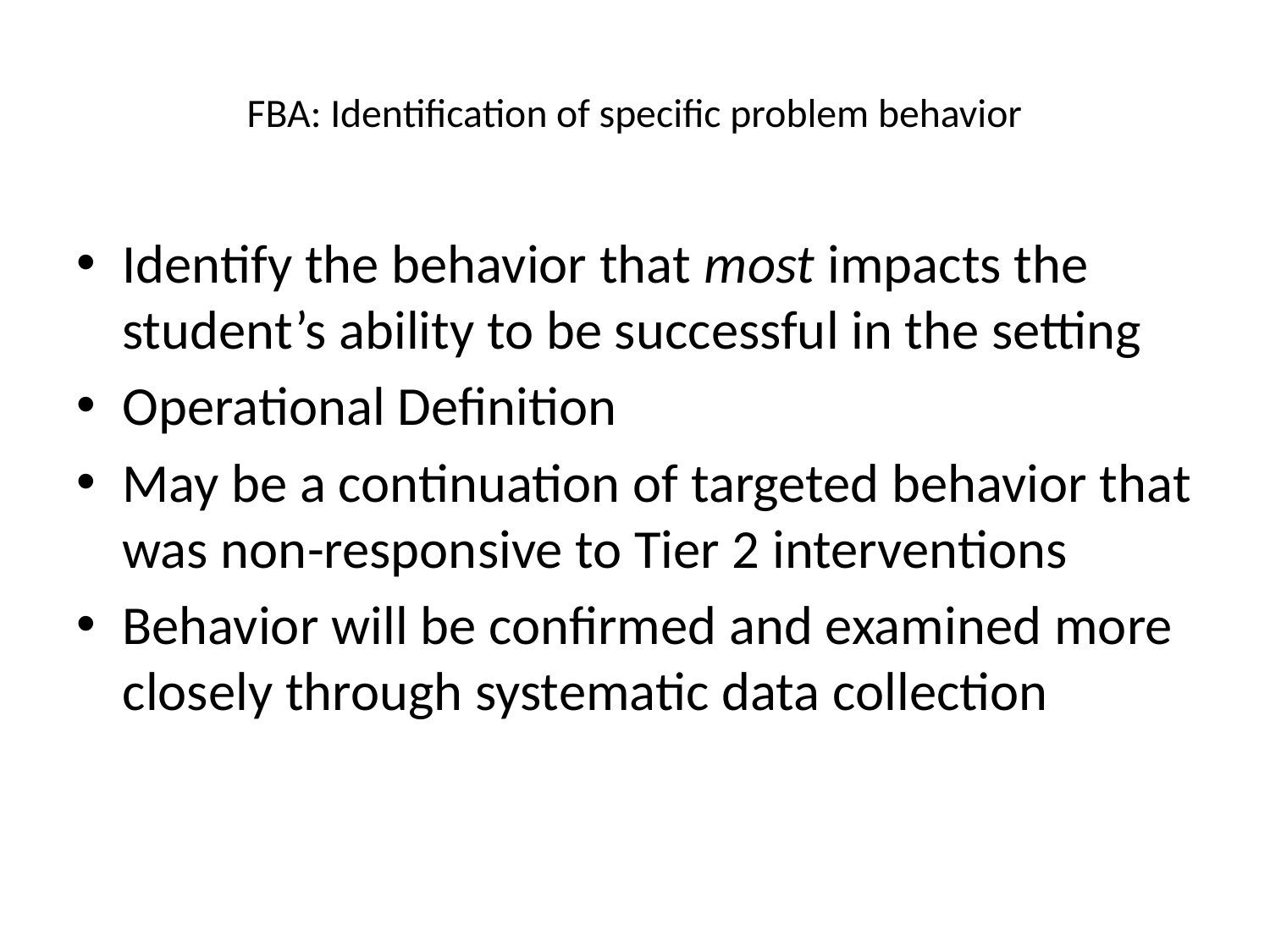

# FBA: Identification of specific problem behavior
Identify the behavior that most impacts the student’s ability to be successful in the setting
Operational Definition
May be a continuation of targeted behavior that was non-responsive to Tier 2 interventions
Behavior will be confirmed and examined more closely through systematic data collection